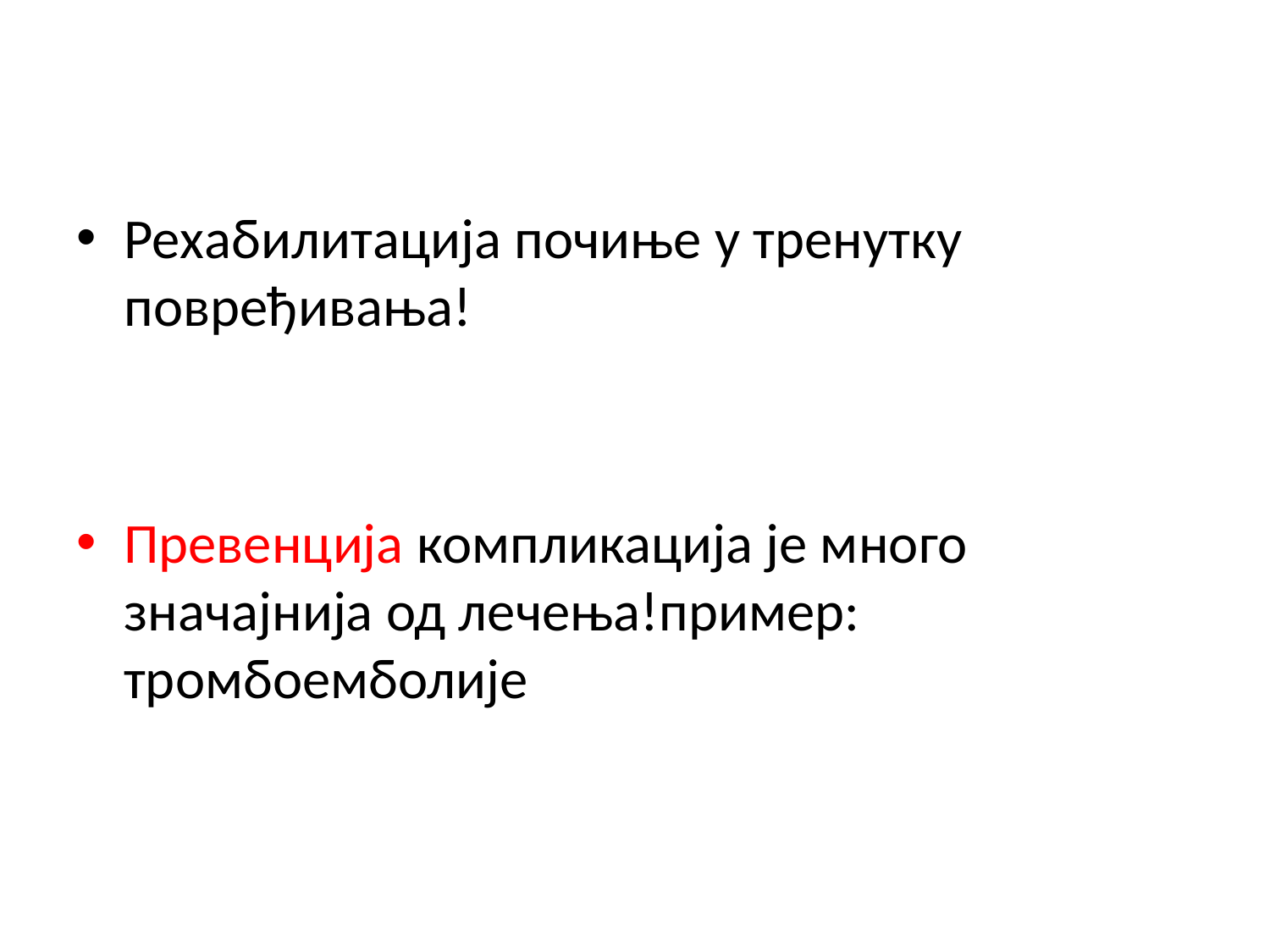

# Рехабилитација почиње у тренутку повређивања!

Превенција компликација је много значајнија од лечења!пример: тромбоемболије